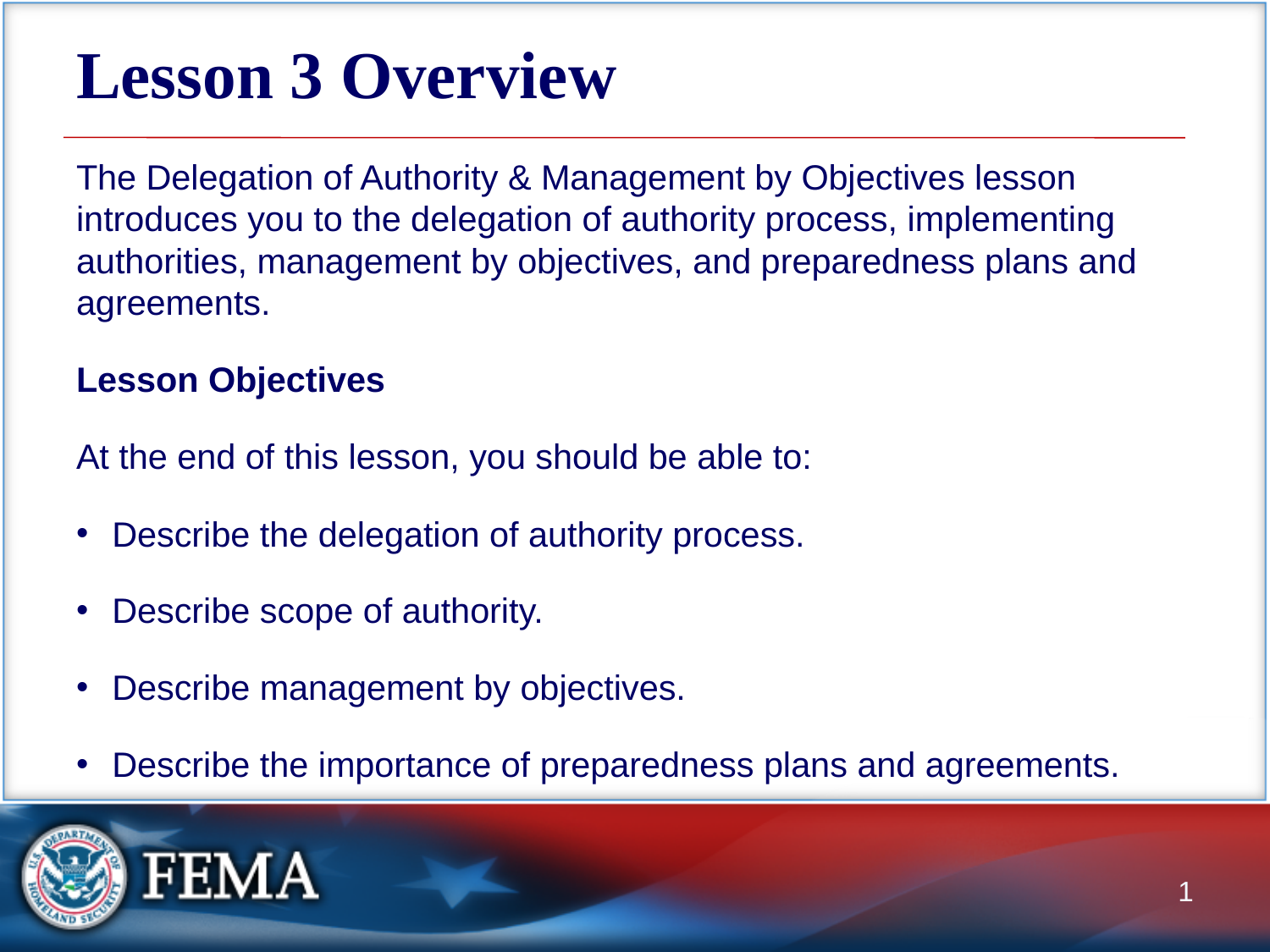

# Lesson 3 Overview
The Delegation of Authority & Management by Objectives lesson introduces you to the delegation of authority process, implementing authorities, management by objectives, and preparedness plans and agreements.
Lesson Objectives
At the end of this lesson, you should be able to:
Describe the delegation of authority process.
Describe scope of authority.
Describe management by objectives.
Describe the importance of preparedness plans and agreements.
1